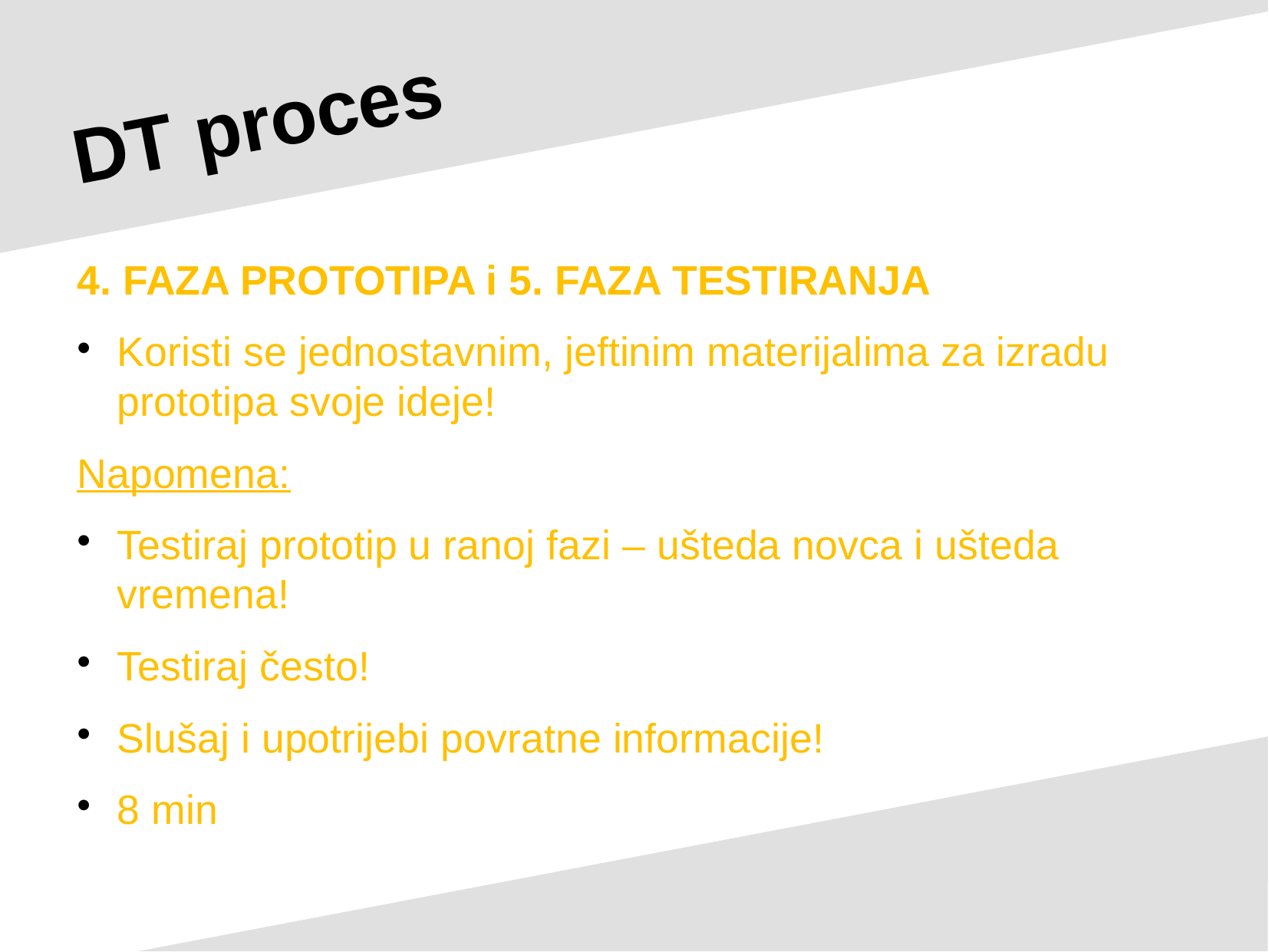

DT proces
4. FAZA PROTOTIPA i 5. FAZA TESTIRANJA
Koristi se jednostavnim, jeftinim materijalima za izradu prototipa svoje ideje!
Napomena:
Testiraj prototip u ranoj fazi – ušteda novca i ušteda vremena!
Testiraj često!
Slušaj i upotrijebi povratne informacije!
8 min